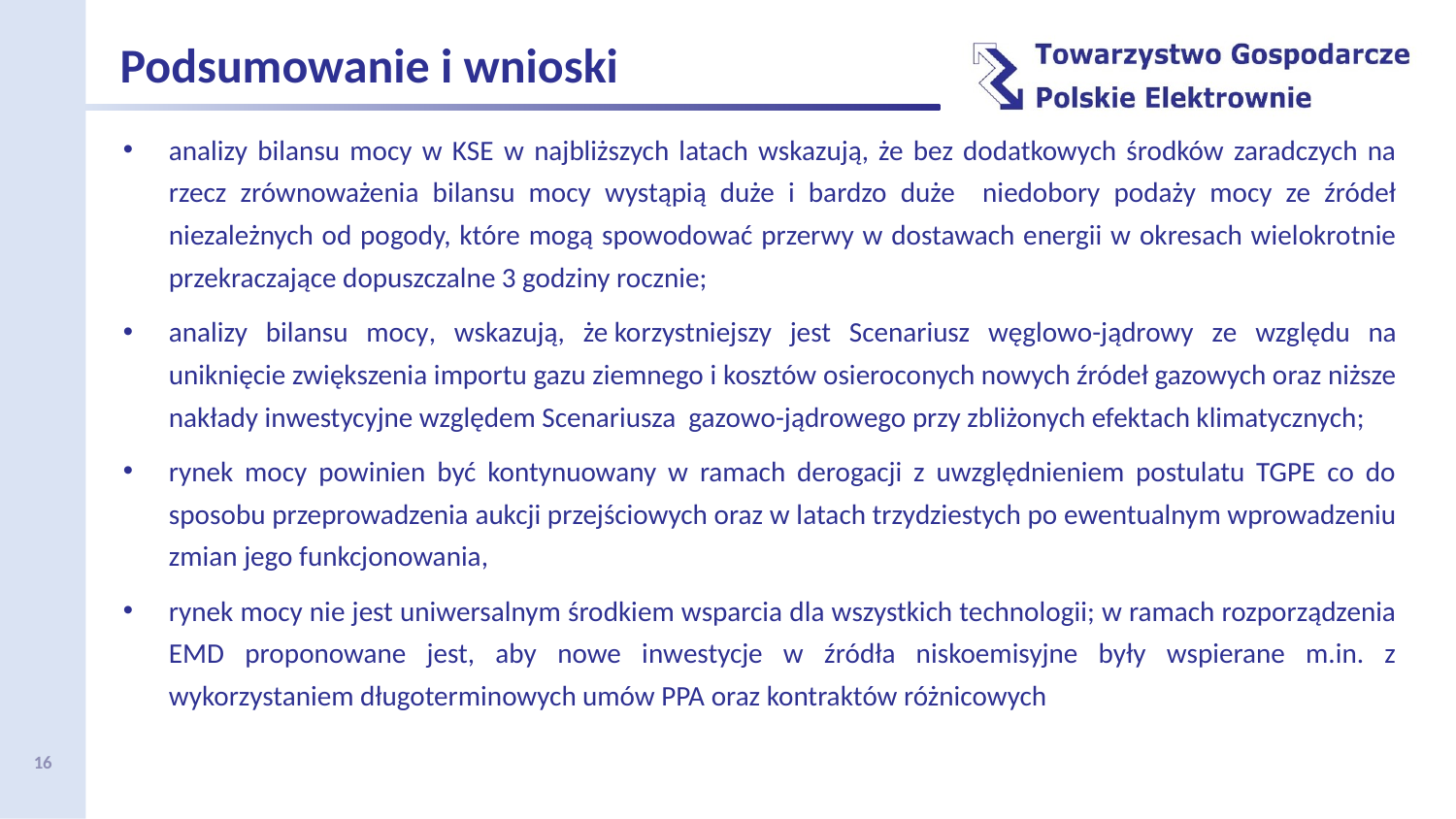

Podsumowanie i wnioski
analizy bilansu mocy w KSE w najbliższych latach wskazują, że bez dodatkowych środków zaradczych na rzecz zrównoważenia bilansu mocy wystąpią duże i bardzo duże  niedobory podaży mocy ze źródeł niezależnych od pogody, które mogą spowodować przerwy w dostawach energii w okresach wielokrotnie przekraczające dopuszczalne 3 godziny rocznie;
analizy bilansu mocy, wskazują, że korzystniejszy jest Scenariusz węglowo-jądrowy ze względu na uniknięcie zwiększenia importu gazu ziemnego i kosztów osieroconych nowych źródeł gazowych oraz niższe nakłady inwestycyjne względem Scenariusza  gazowo-jądrowego przy zbliżonych efektach klimatycznych;
rynek mocy powinien być kontynuowany w ramach derogacji z uwzględnieniem postulatu TGPE co do sposobu przeprowadzenia aukcji przejściowych oraz w latach trzydziestych po ewentualnym wprowadzeniu zmian jego funkcjonowania,
rynek mocy nie jest uniwersalnym środkiem wsparcia dla wszystkich technologii; w ramach rozporządzenia EMD proponowane jest, aby nowe inwestycje w źródła niskoemisyjne były wspierane m.in. z wykorzystaniem długoterminowych umów PPA oraz kontraktów różnicowych
16